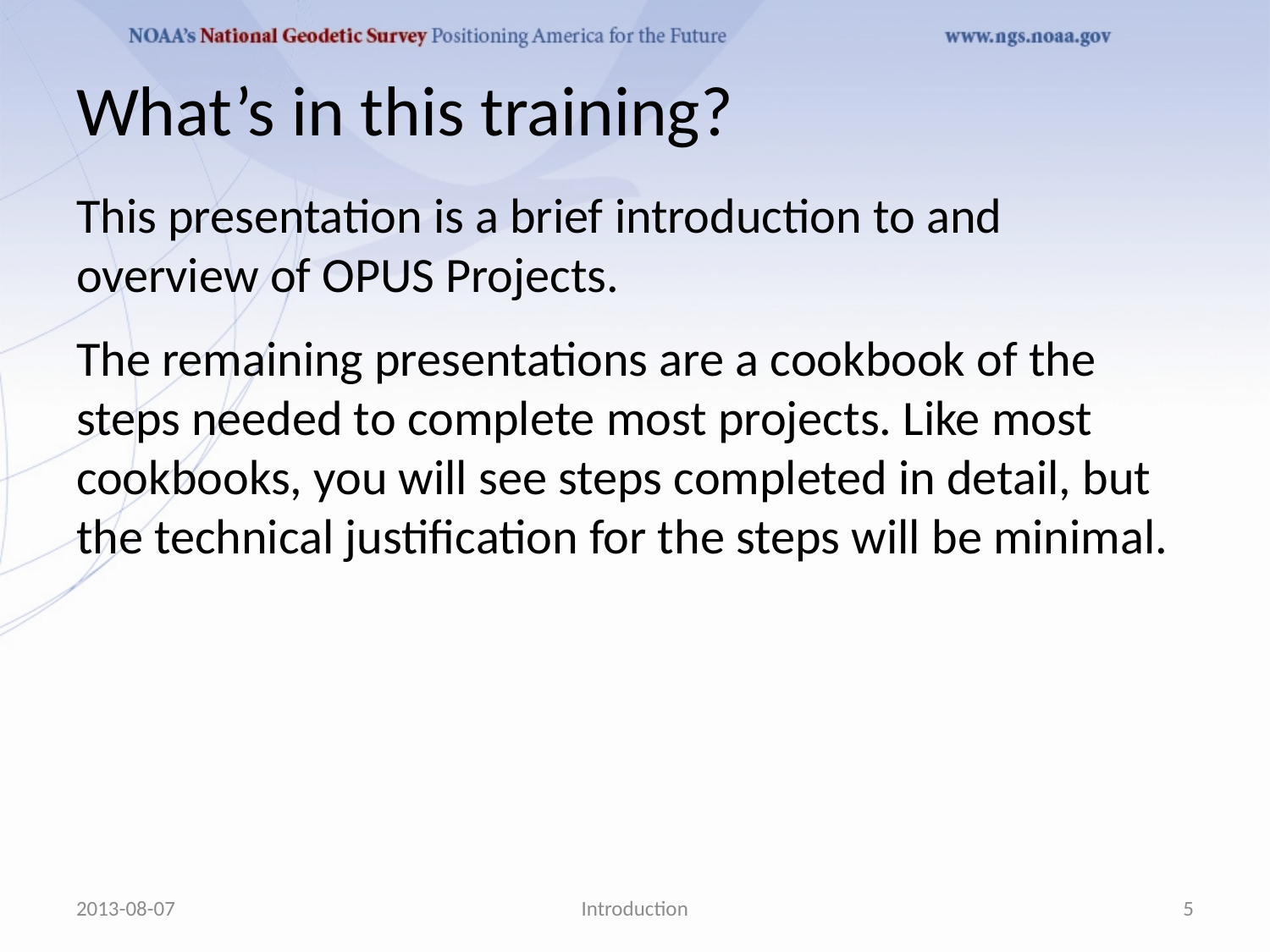

# What’s in this training?
This presentation is a brief introduction to and overview of OPUS Projects.
The remaining presentations are a cookbook of the steps needed to complete most projects. Like most cookbooks, you will see steps completed in detail, but the technical justification for the steps will be minimal.
2013-08-07
Introduction
5